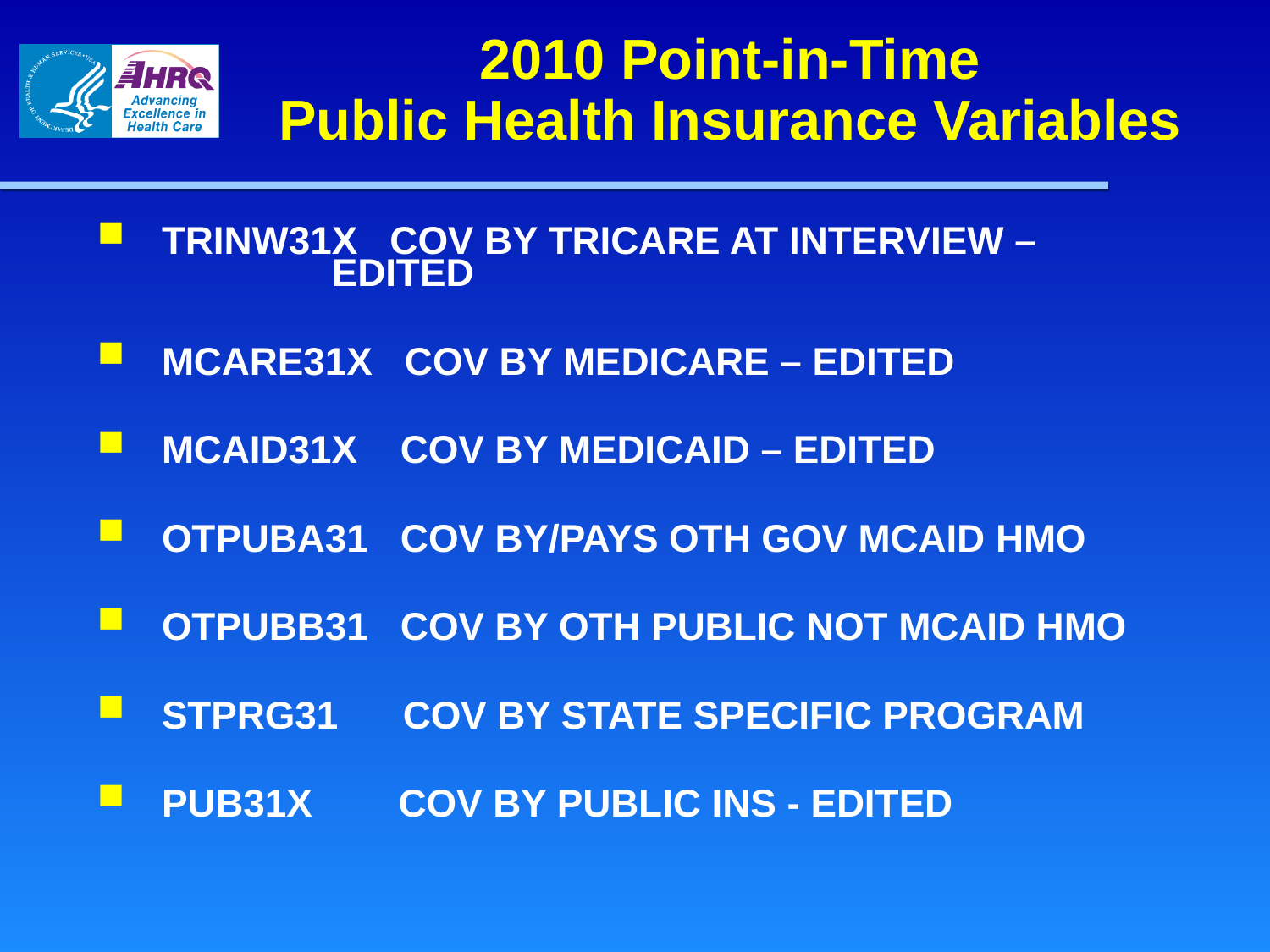

2010 Point-in-Time
Public Health Insurance Variables
TRINW31X   COV BY TRICARE AT INTERVIEW – 			    EDITED

MCARE31X   COV BY MEDICARE – EDITED

MCAID31X    COV BY MEDICAID – EDITED

OTPUBA31   COV BY/PAYS OTH GOV MCAID HMO

OTPUBB31   COV BY OTH PUBLIC NOT MCAID HMO

STPRG31      COV BY STATE SPECIFIC PROGRAM

PUB31X        COV BY PUBLIC INS - EDITED